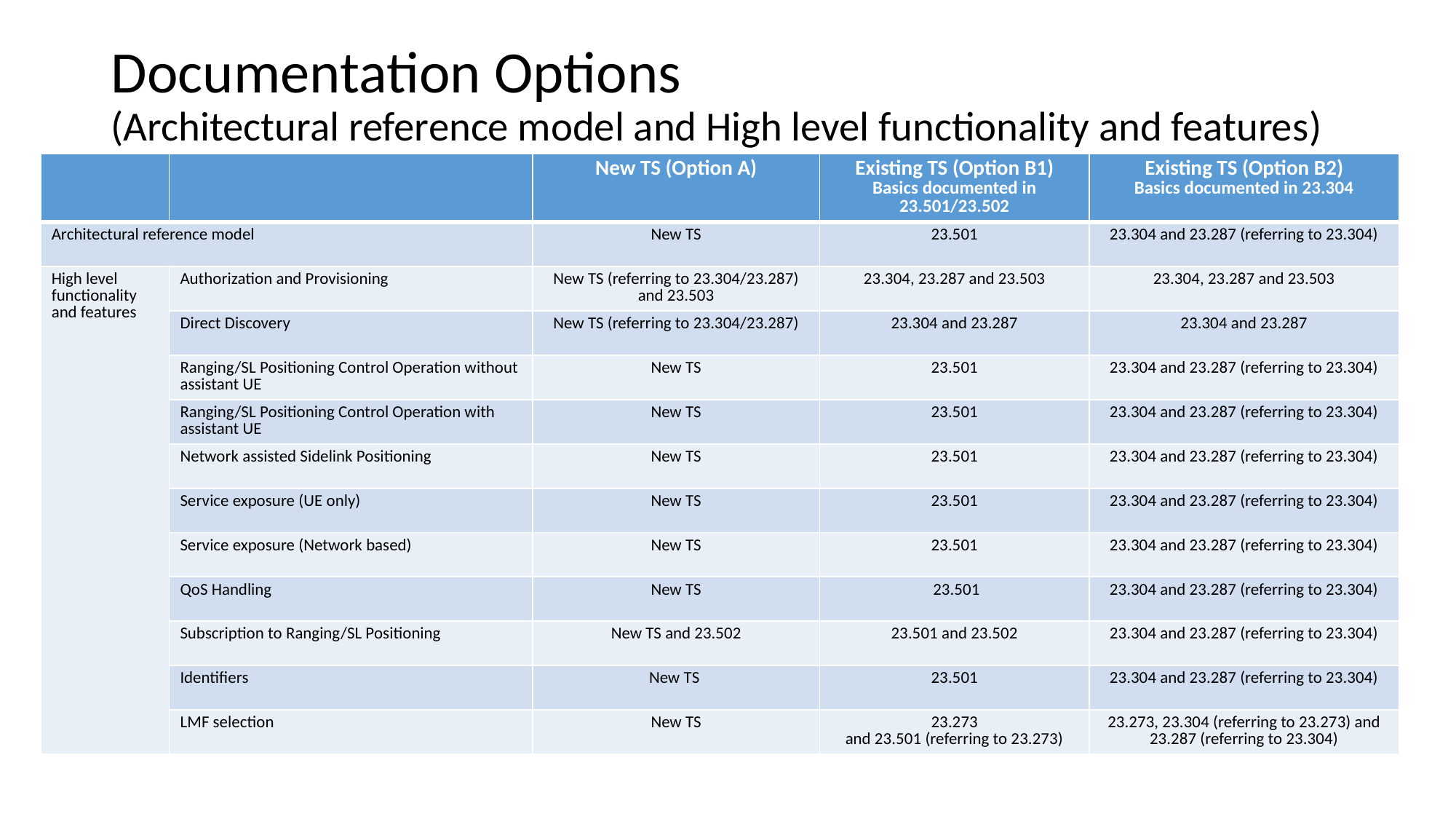

# Documentation Options (Architectural reference model and High level functionality and features)
|  |  | New TS (Option A) | Existing TS (Option B1) Basics documented in 23.501/23.502 | Existing TS (Option B2) Basics documented in 23.304 |
| --- | --- | --- | --- | --- |
| Architectural reference model |  | New TS | 23.501 | 23.304 and 23.287 (referring to 23.304) |
| High level functionality and features | Authorization and Provisioning | New TS (referring to 23.304/23.287) and 23.503 | 23.304, 23.287 and 23.503 | 23.304, 23.287 and 23.503 |
|  | Direct Discovery | New TS (referring to 23.304/23.287) | 23.304 and 23.287 | 23.304 and 23.287 |
|  | Ranging/SL Positioning Control Operation without assistant UE | New TS | 23.501 | 23.304 and 23.287 (referring to 23.304) |
|  | Ranging/SL Positioning Control Operation with assistant UE | New TS | 23.501 | 23.304 and 23.287 (referring to 23.304) |
|  | Network assisted Sidelink Positioning | New TS | 23.501 | 23.304 and 23.287 (referring to 23.304) |
|  | Service exposure (UE only) | New TS | 23.501 | 23.304 and 23.287 (referring to 23.304) |
|  | Service exposure (Network based) | New TS | 23.501 | 23.304 and 23.287 (referring to 23.304) |
|  | QoS Handling | New TS | 23.501 | 23.304 and 23.287 (referring to 23.304) |
|  | Subscription to Ranging/SL Positioning | New TS and 23.502 | 23.501 and 23.502 | 23.304 and 23.287 (referring to 23.304) |
|  | Identifiers | New TS | 23.501 | 23.304 and 23.287 (referring to 23.304) |
|  | LMF selection | New TS | 23.273 and 23.501 (referring to 23.273) | 23.273, 23.304 (referring to 23.273) and 23.287 (referring to 23.304) |